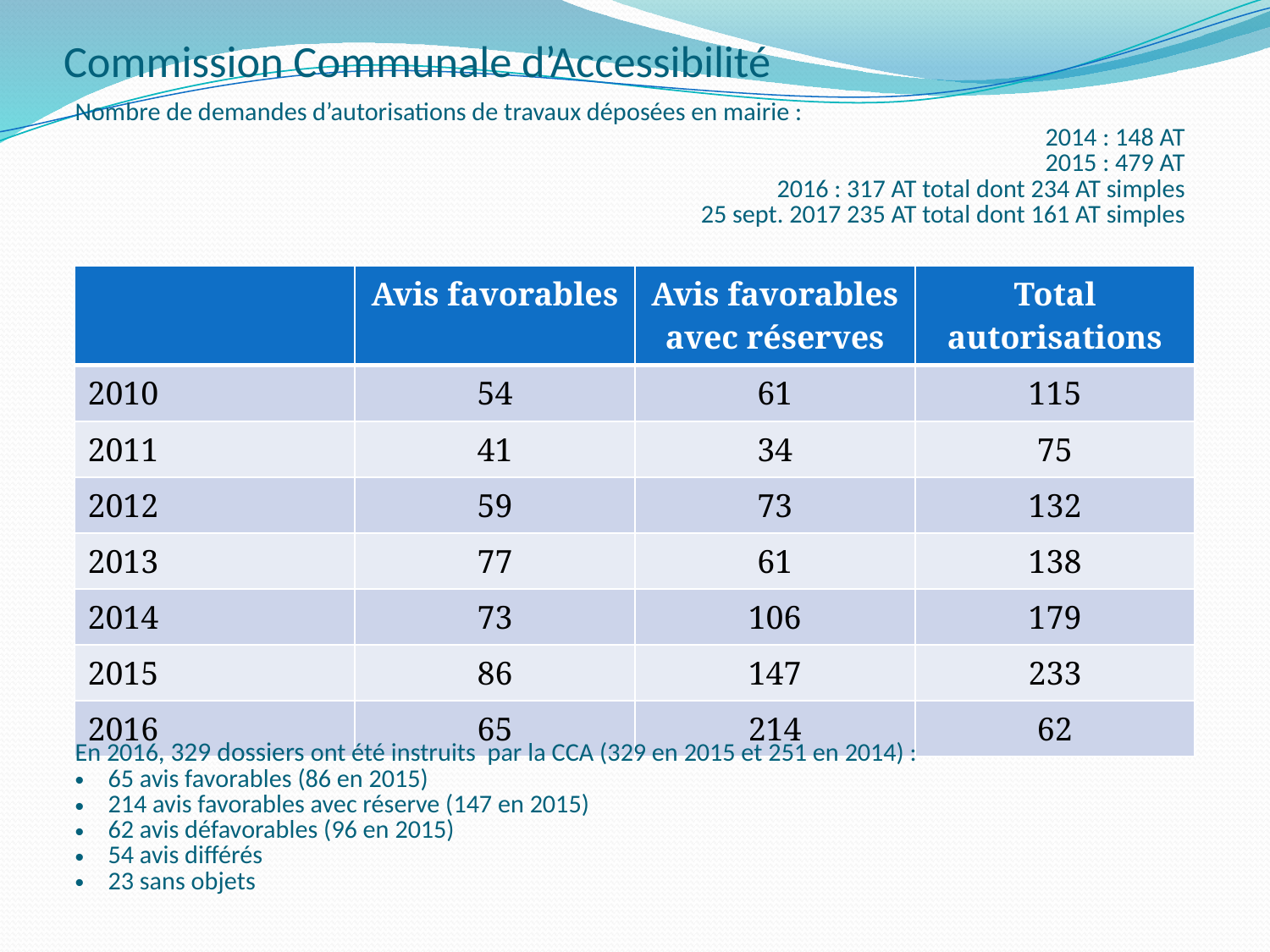

# Commission Communale d’Accessibilité
Nombre de demandes d’autorisations de travaux déposées en mairie :
2014 : 148 AT
2015 : 479 AT
2016 : 317 AT total dont 234 AT simples
25 sept. 2017 235 AT total dont 161 AT simples

En 2016, 329 dossiers ont été instruits  par la CCA (329 en 2015 et 251 en 2014) :
     65 avis favorables (86 en 2015)
     214 avis favorables avec réserve (147 en 2015)
     62 avis défavorables (96 en 2015)
     54 avis différés
     23 sans objets
|  | Avis favorables | Avis favorables avec réserves | Total autorisations |
| --- | --- | --- | --- |
| 2010 | 54 | 61 | 115 |
| 2011 | 41 | 34 | 75 |
| 2012 | 59 | 73 | 132 |
| 2013 | 77 | 61 | 138 |
| 2014 | 73 | 106 | 179 |
| 2015 | 86 | 147 | 233 |
| 2016 | 65 | 214 | 62 |